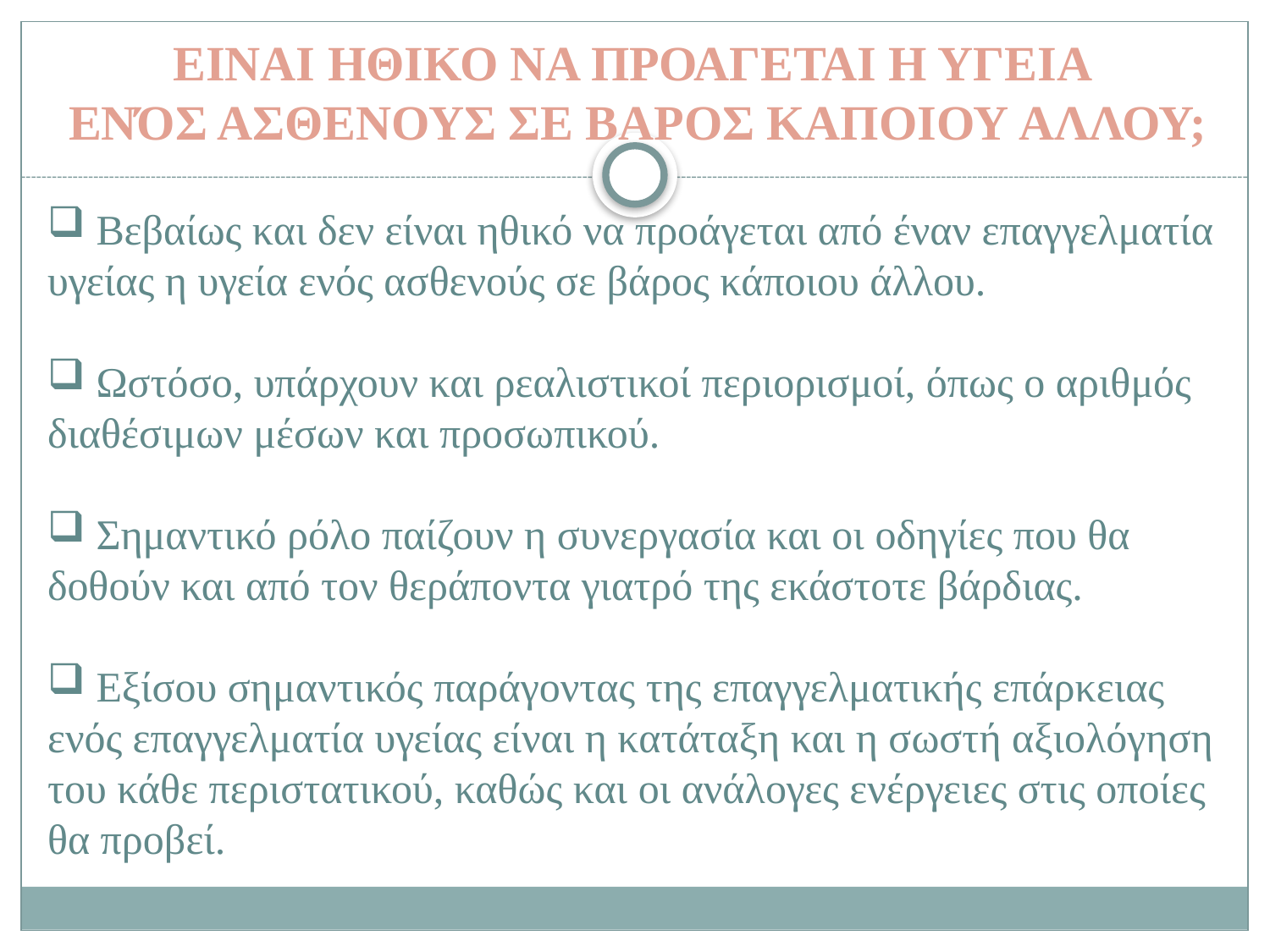

# ΕΙΝΑΙ ΗΘΙΚΟ ΝΑ ΠΡΟΑΓΕΤΑΙ Η ΥΓΕΙΑ ΕΝΌΣ ΑΣΘΕΝΟΥΣ ΣΕ ΒΑΡΟΣ ΚΑΠΟΙΟΥ ΑΛΛΟΥ;
 Βεβαίως και δεν είναι ηθικό να προάγεται από έναν επαγγελματία υγείας η υγεία ενός ασθενούς σε βάρος κάποιου άλλου.

 Ωστόσο, υπάρχουν και ρεαλιστικοί περιορισμοί, όπως ο αριθμός διαθέσιμων μέσων και προσωπικού.

 Σημαντικό ρόλο παίζουν η συνεργασία και οι οδηγίες που θα δοθούν και από τον θεράποντα γιατρό της εκάστοτε βάρδιας.

 Εξίσου σημαντικός παράγοντας της επαγγελματικής επάρκειας ενός επαγγελματία υγείας είναι η κατάταξη και η σωστή αξιολόγηση του κάθε περιστατικού, καθώς και οι ανάλογες ενέργειες στις οποίες θα προβεί.